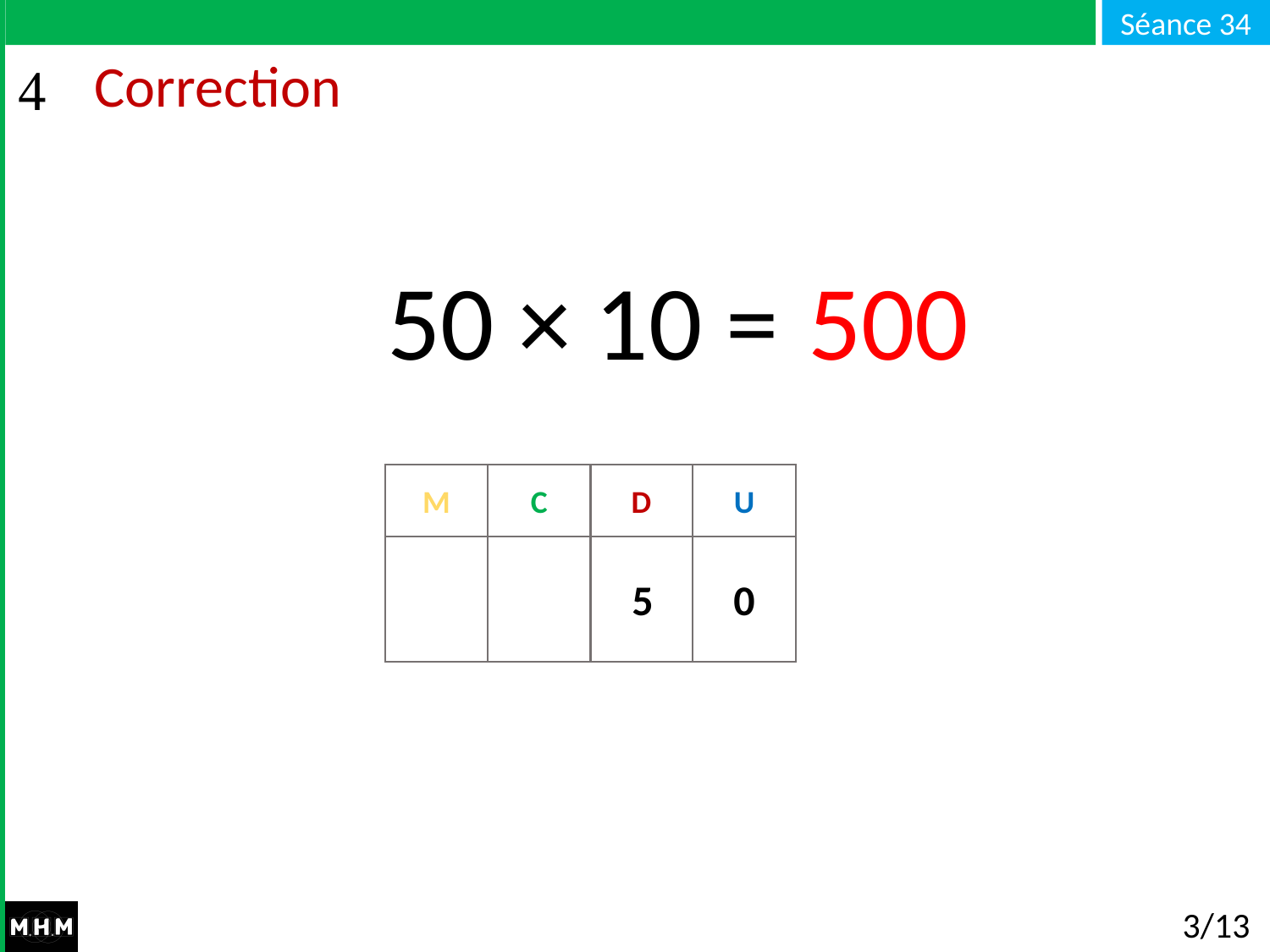

# Correction
500
50 × 10 =
M
C
D
U
5
0

0
3/13